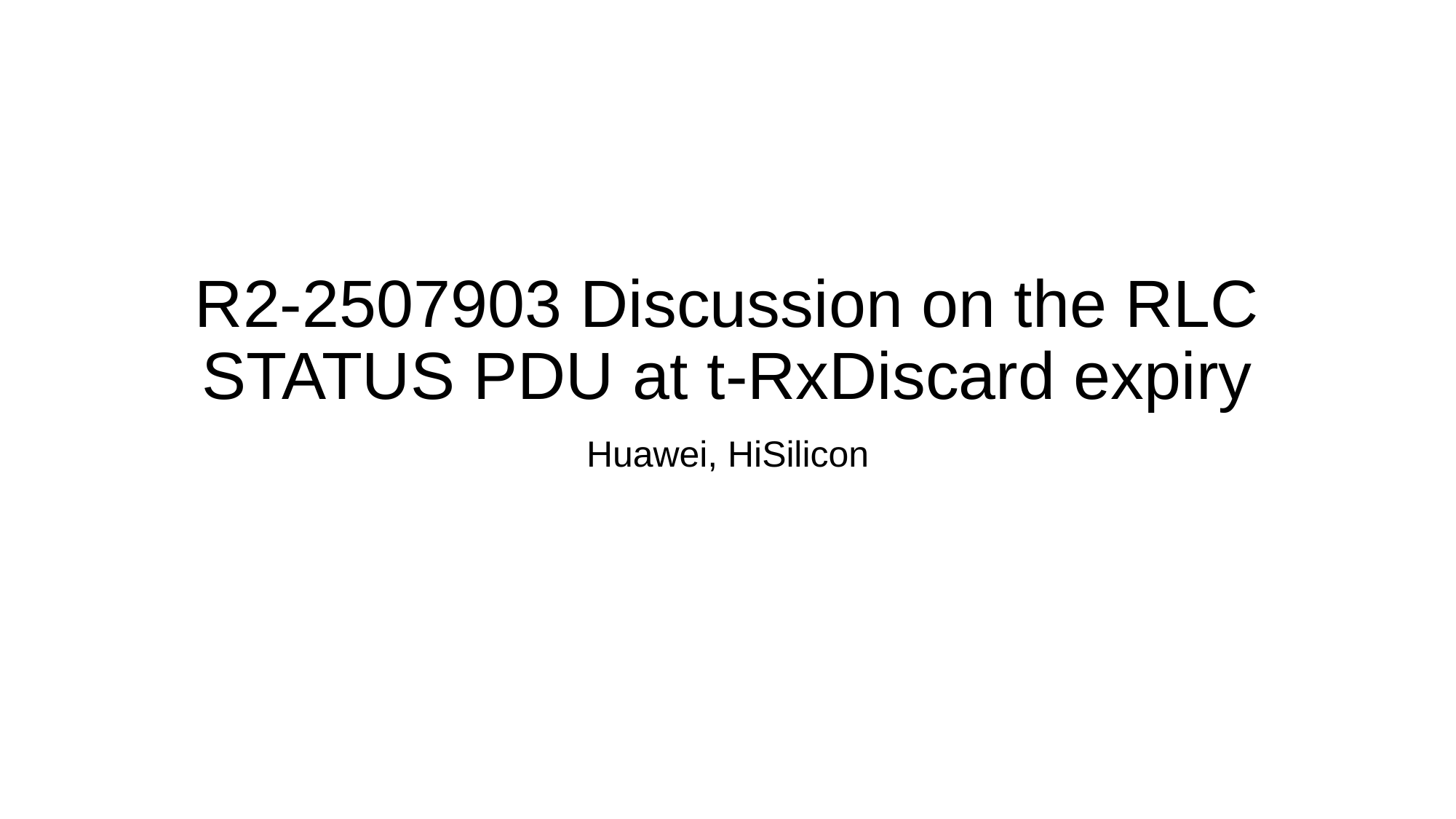

# R2-2507903 Discussion on the RLC STATUS PDU at t-RxDiscard expiry
Huawei, HiSilicon